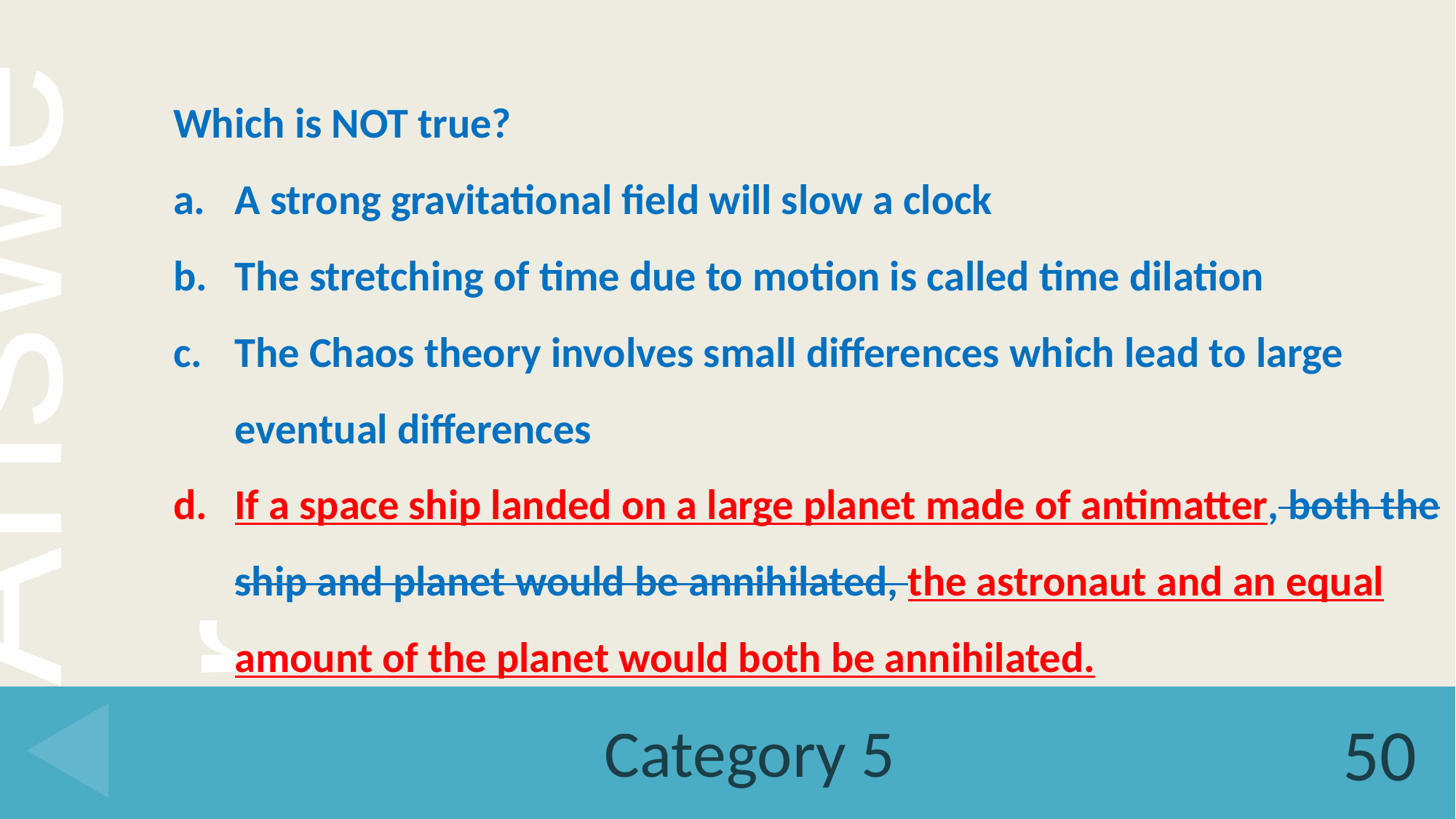

Which is NOT true?
A strong gravitational field will slow a clock
The stretching of time due to motion is called time dilation
The Chaos theory involves small differences which lead to large eventual differences
If a space ship landed on a large planet made of antimatter, both the ship and planet would be annihilated, the astronaut and an equal amount of the planet would both be annihilated.

# Category 5
50